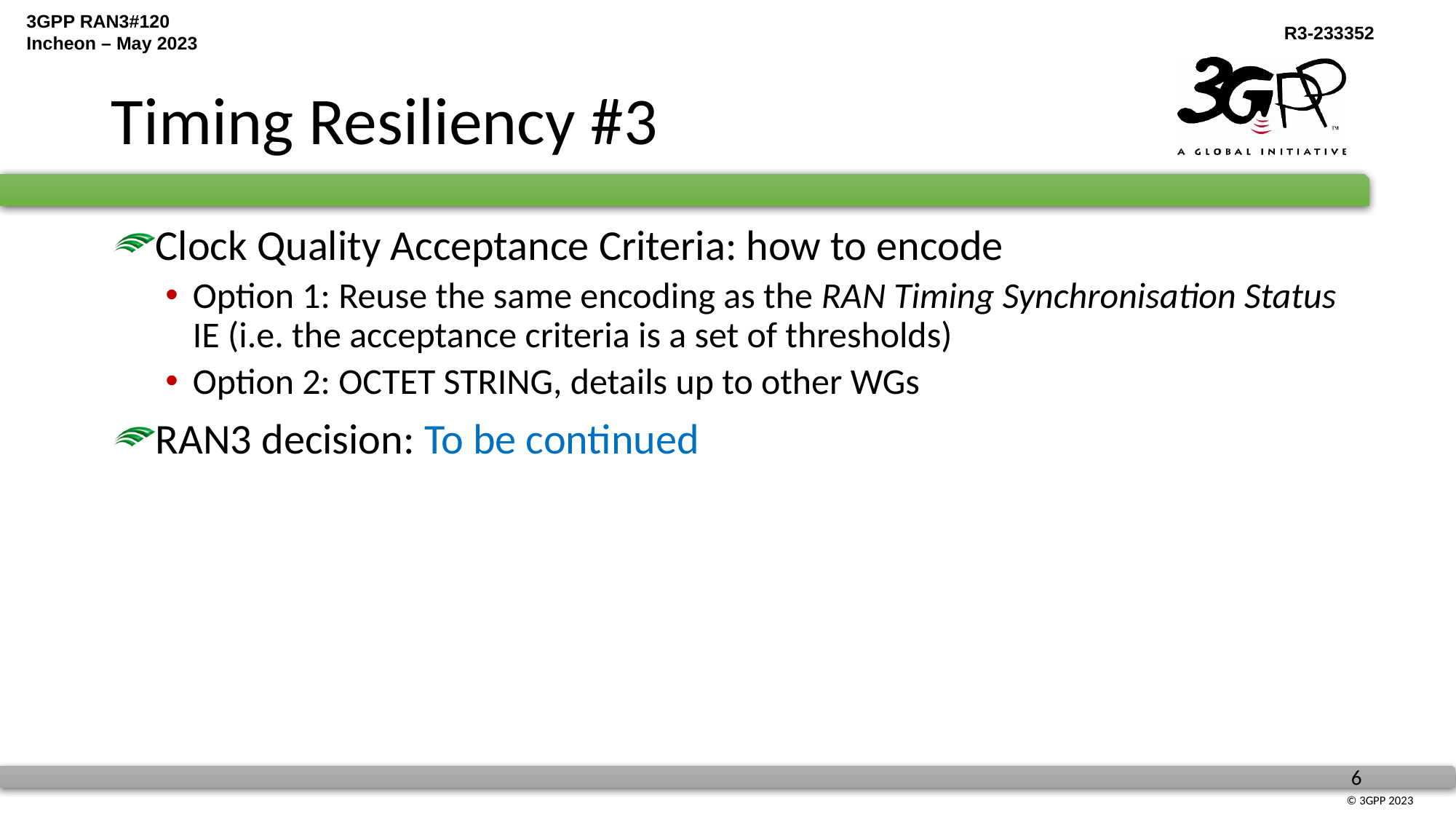

# Timing Resiliency #3
Clock Quality Acceptance Criteria: how to encode
Option 1: Reuse the same encoding as the RAN Timing Synchronisation Status IE (i.e. the acceptance criteria is a set of thresholds)
Option 2: OCTET STRING, details up to other WGs
RAN3 decision: To be continued